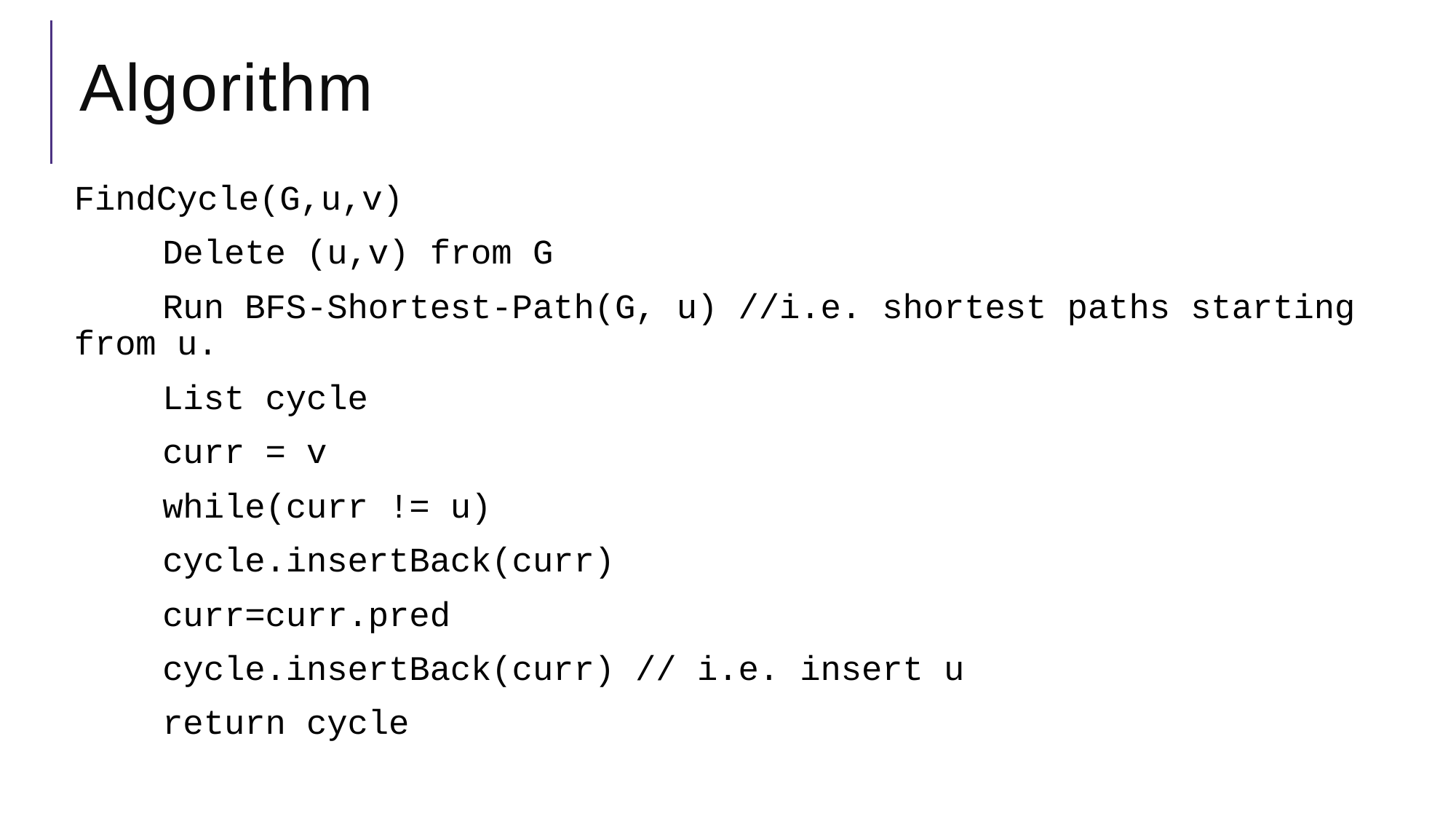

# Algorithm
FindCycle(G,u,v)
	Delete (u,v) from G
	Run BFS-Shortest-Path(G, u) //i.e. shortest paths starting from u.
	List cycle
	curr = v
	while(curr != u)
		cycle.insertBack(curr)
		curr=curr.pred
	cycle.insertBack(curr) // i.e. insert u
	return cycle